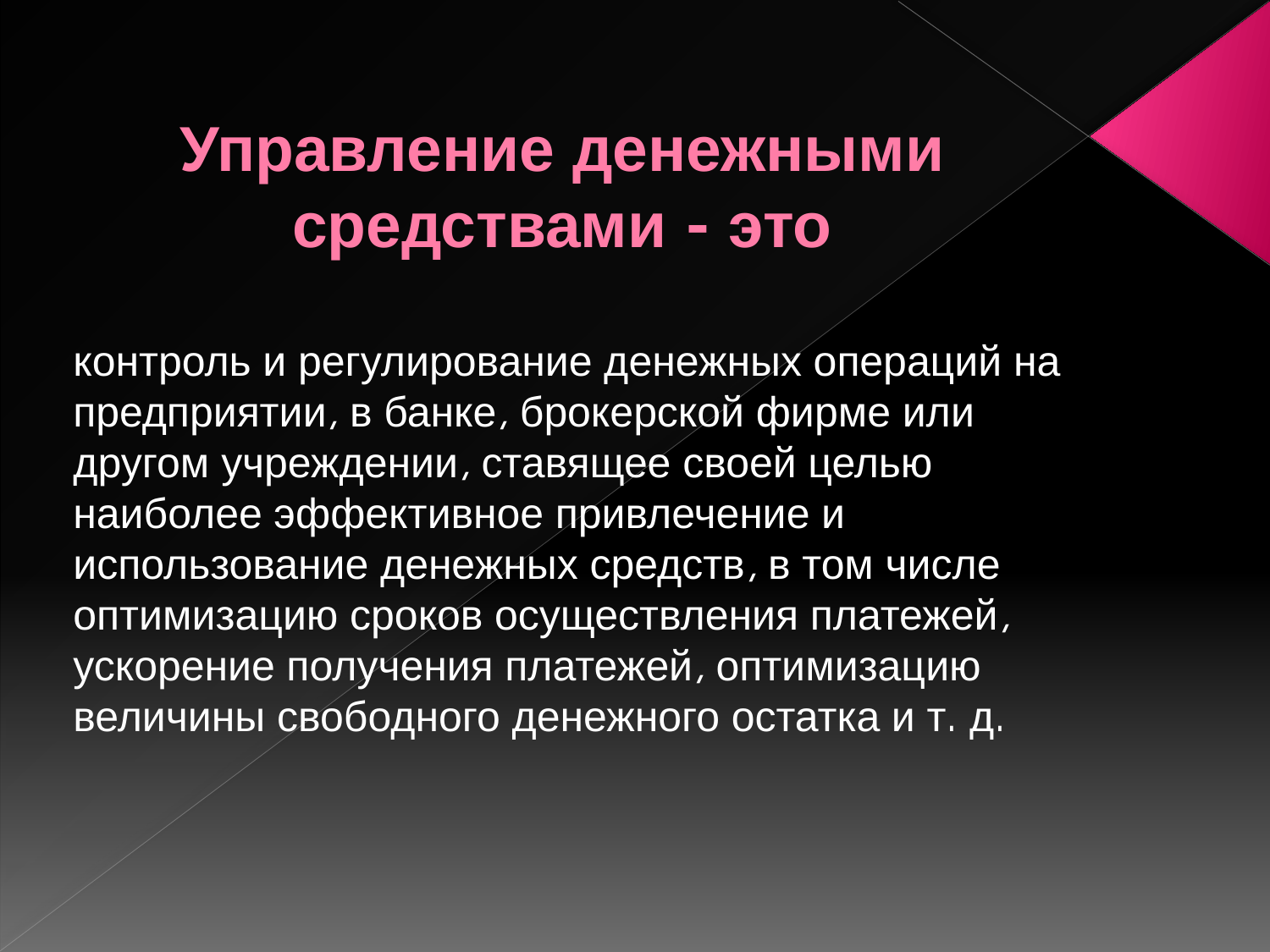

# Управление денежными средствами - это
контроль и регулирование денежных операций на предприятии, в банке, брокерской фирме или другом учреждении, ставящее своей целью наиболее эффективное привлечение и использование денежных средств, в том числе оптимизацию сроков осуществления платежей, ускорение получения платежей, оптимизацию величины свободного денежного остатка и т. д.